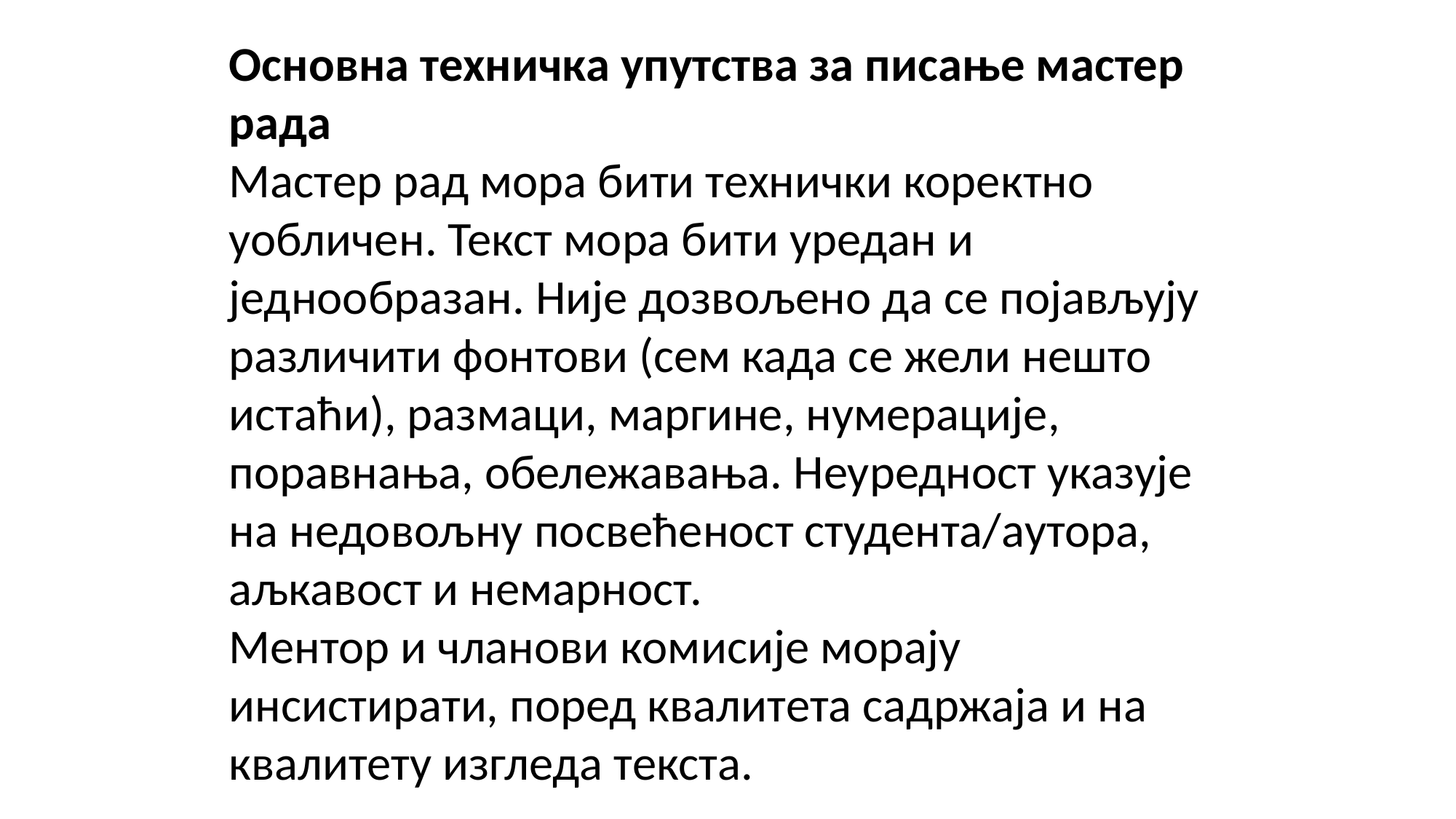

Основна техничка упутства за писање мастер рада
Мастер рад мора бити технички коректно уобличен. Текст мора бити уредан и једнообразан. Није дозвољено да се појављују различити фонтови (сем када се жели нешто истаћи), размаци, маргине, нумерације, поравнања, обележавања. Неуредност указује на недовољну посвећеност студента/аутора, аљкавост и немарност.
Ментор и чланови комисије морају инсистирати, поред квалитета садржаја и на квалитету изгледа текста.